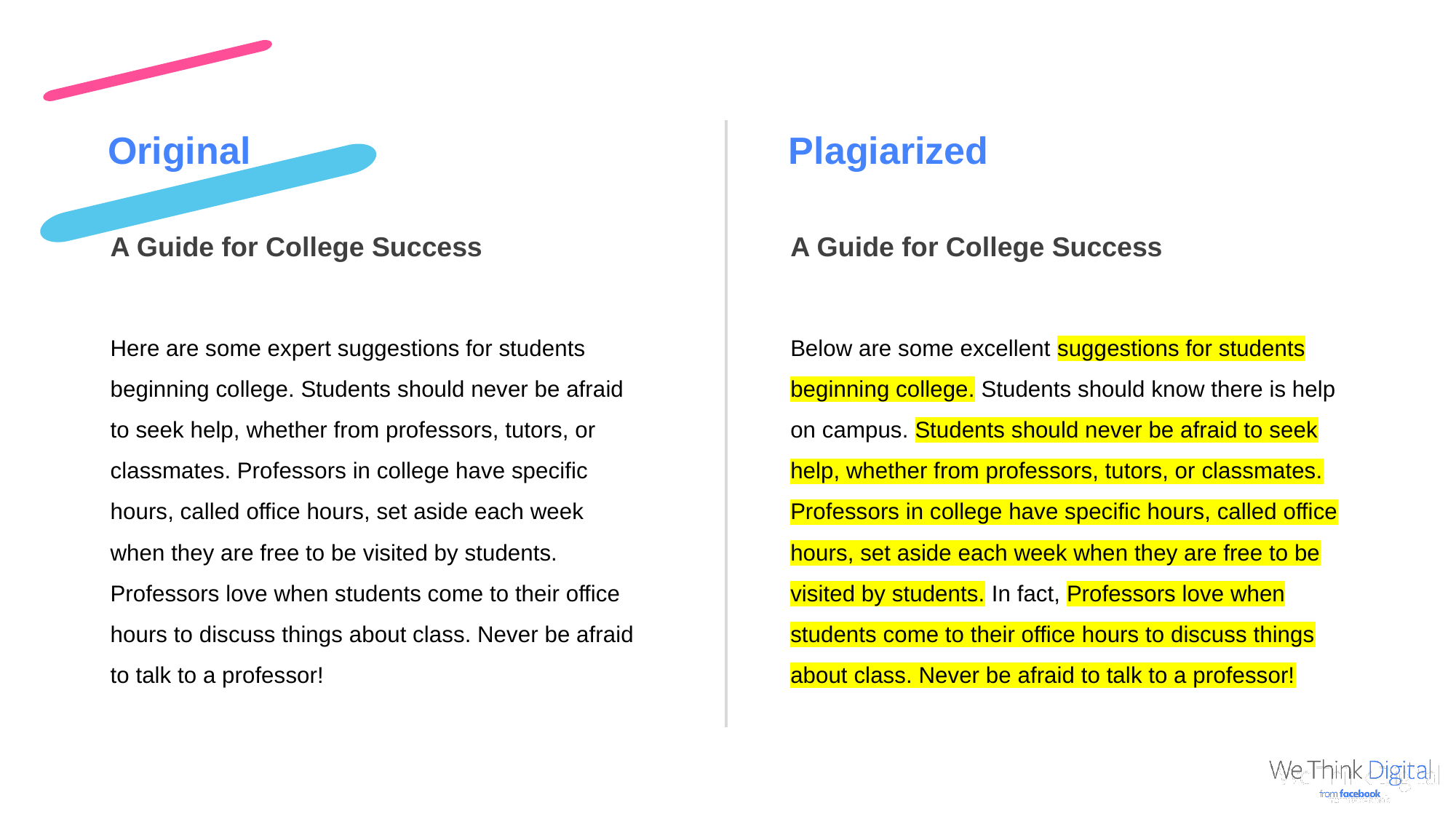

Original
Plagiarized
A Guide for College Success
A Guide for College Success
Here are some expert suggestions for students beginning college. Students should never be afraid to seek help, whether from professors, tutors, or classmates. Professors in college have specific hours, called office hours, set aside each week when they are free to be visited by students. Professors love when students come to their office hours to discuss things about class. Never be afraid to talk to a professor!
Below are some excellent suggestions for students beginning college. Students should know there is help on campus. Students should never be afraid to seek help, whether from professors, tutors, or classmates. Professors in college have specific hours, called office hours, set aside each week when they are free to be visited by students. In fact, Professors love when students come to their office hours to discuss things about class. Never be afraid to talk to a professor!